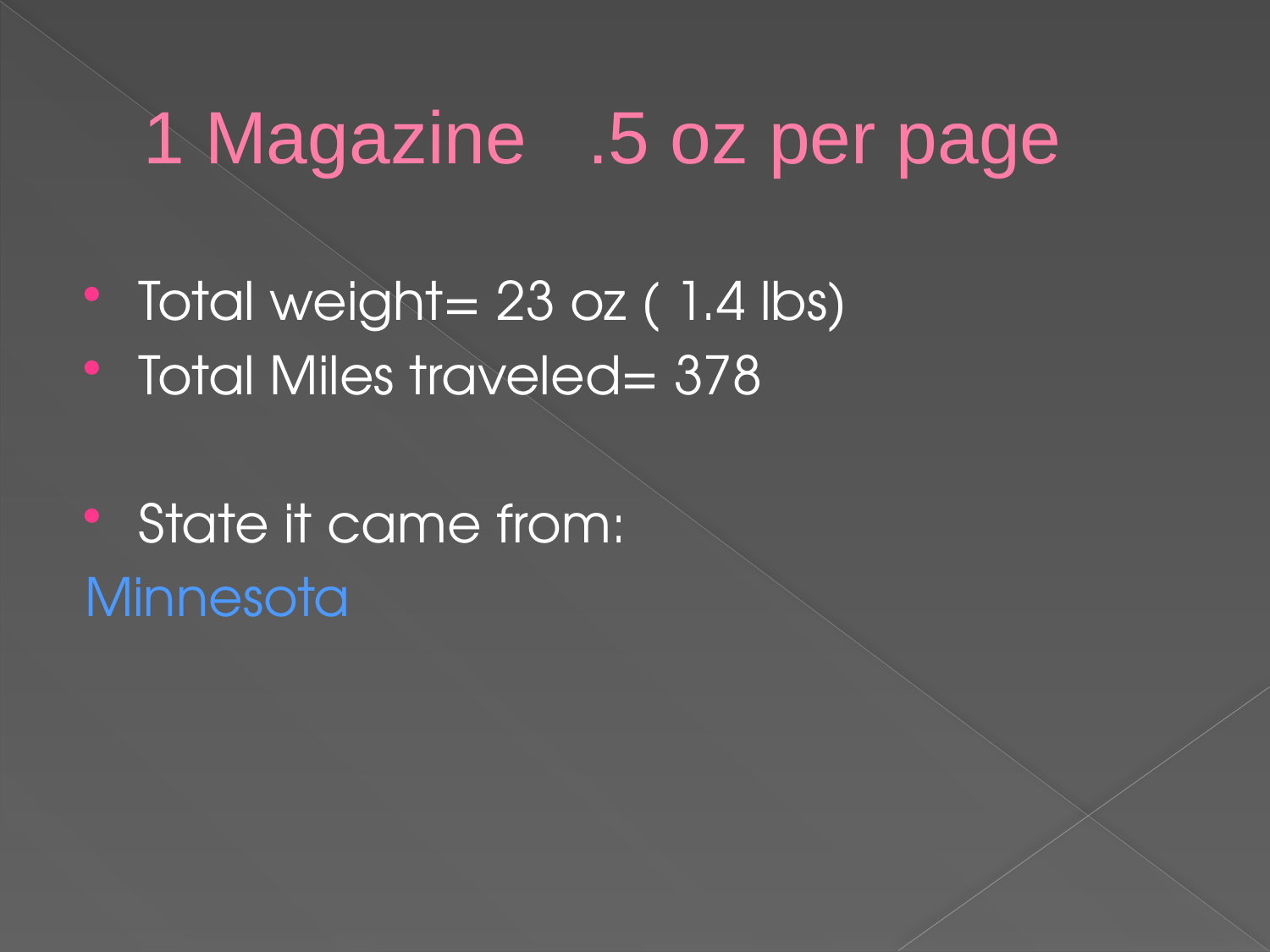

# 1 Magazine   .5 oz per page
Total weight= 23 oz ( 1.4 lbs)
Total Miles traveled= 378

State it came from:
Minnesota